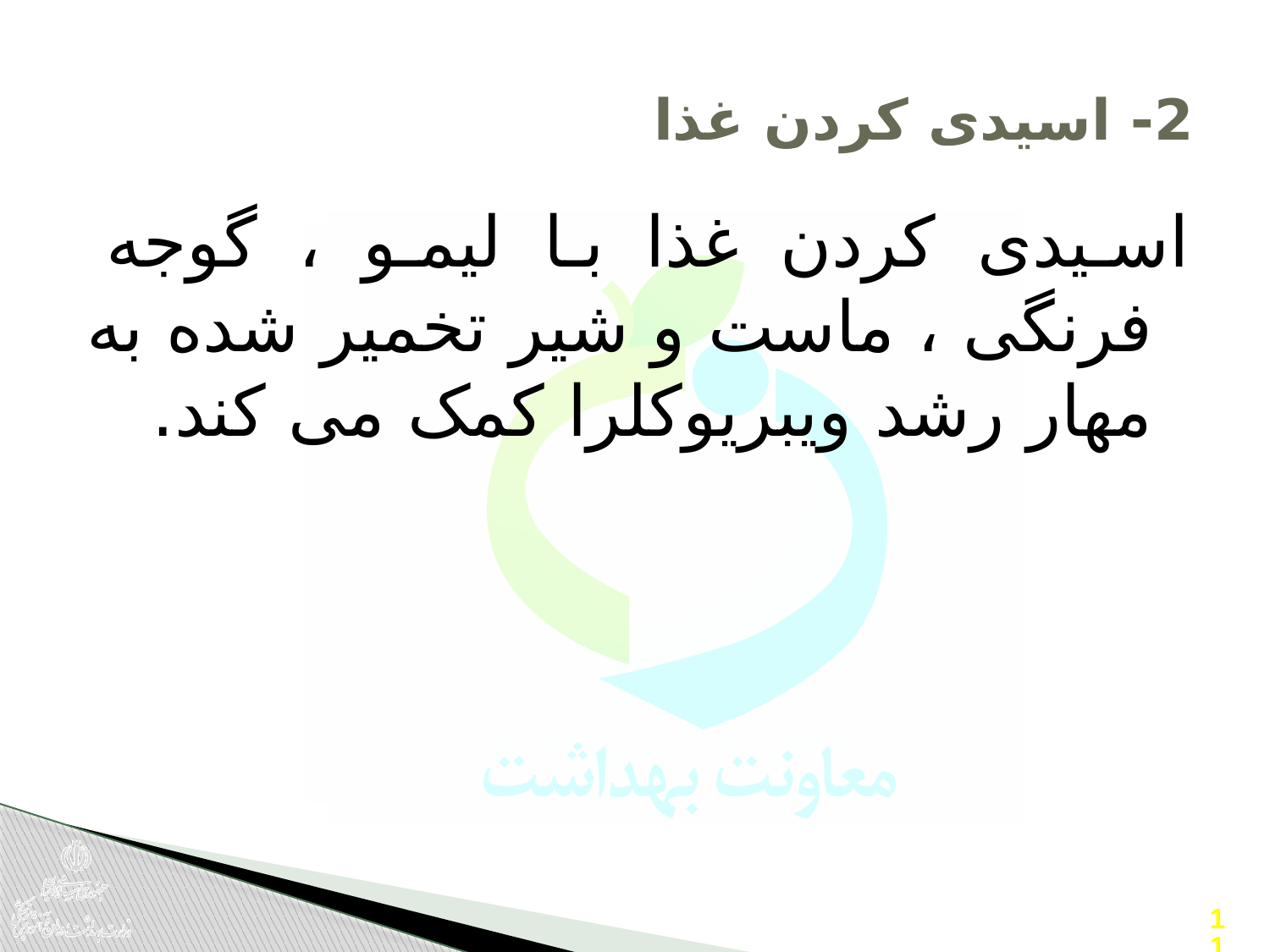

# 2- اسیدی کردن غذا
اسیدی کردن غذا با لیمو ، گوجه فرنگی ، ماست و شیر تخمیر شده به مهار رشد ویبریوکلرا کمک می کند.
11